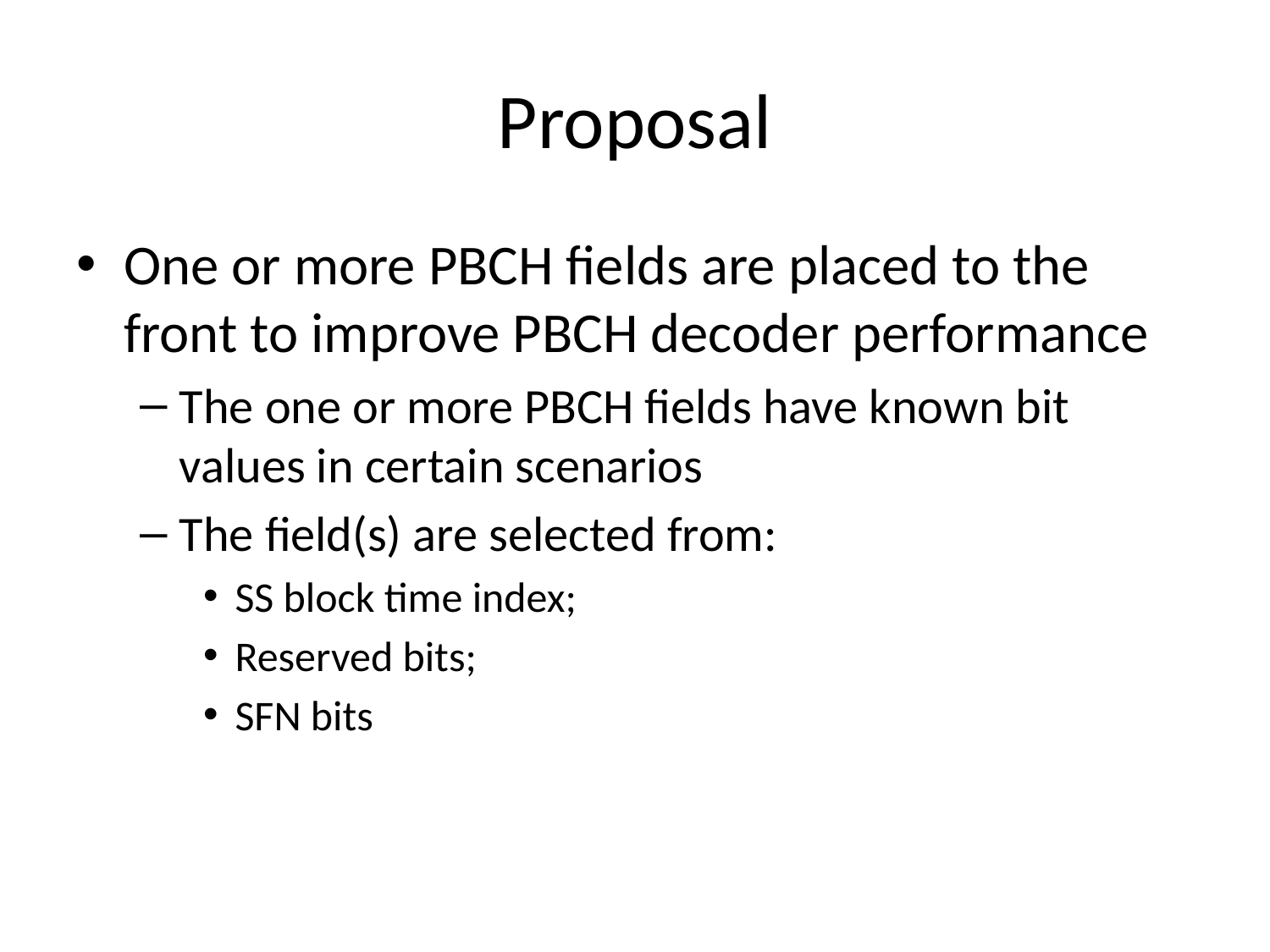

# Proposal
One or more PBCH fields are placed to the front to improve PBCH decoder performance
The one or more PBCH fields have known bit values in certain scenarios
The field(s) are selected from:
SS block time index;
Reserved bits;
SFN bits